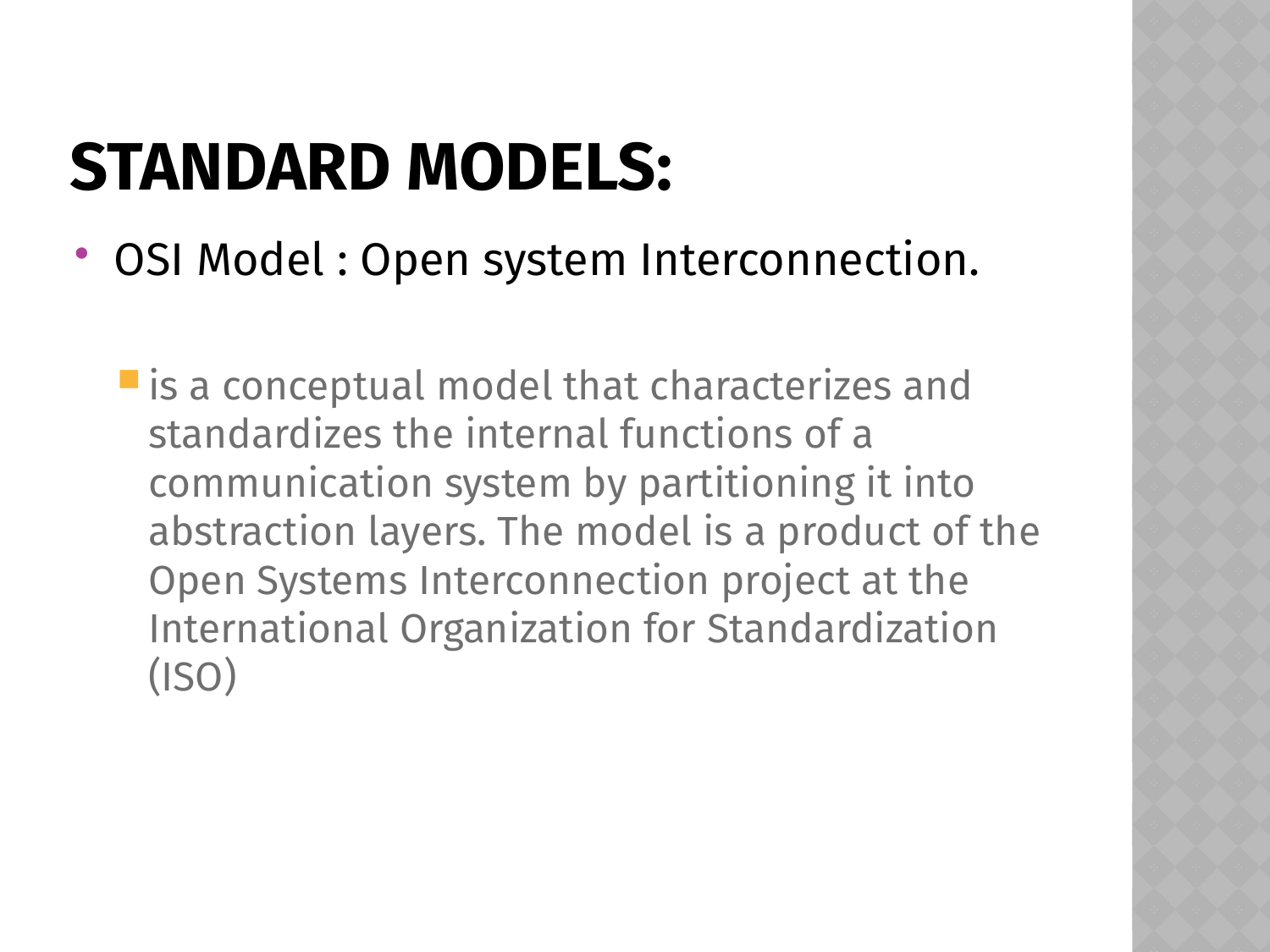

# Standard Models:
OSI Model : Open system Interconnection.

is a conceptual model that characterizes and standardizes the internal functions of a communication system by partitioning it into abstraction layers. The model is a product of the Open Systems Interconnection project at the International Organization for Standardization (ISO)